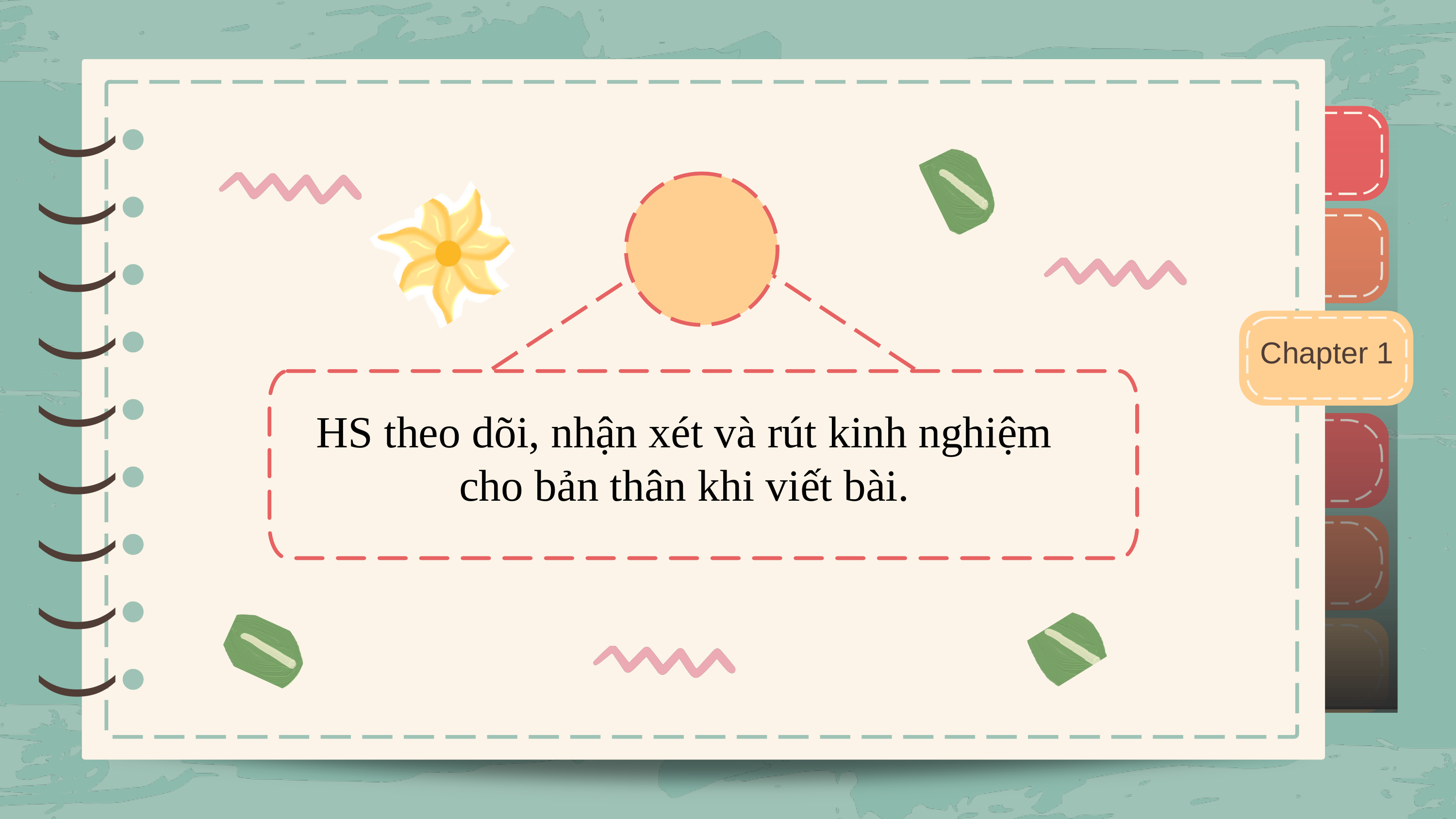

)
)
)
)
)
)
)
)
)

)
)
)
)
)
)
)
)
)

Chapter 1

HS theo dõi, nhận xét và rút kinh nghiệm cho bản thân khi viết bài.